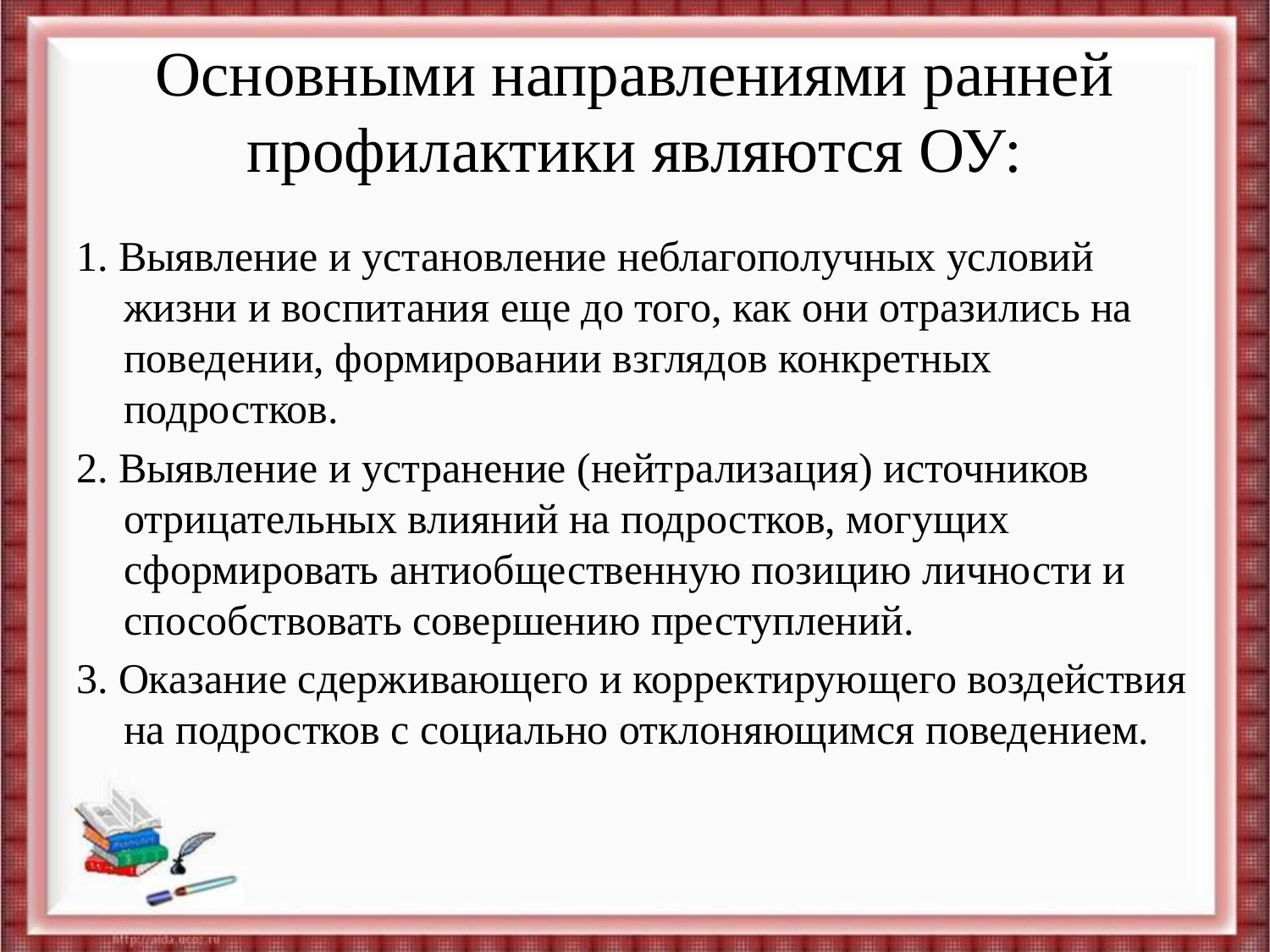

# Основными направлениями ранней профилактики являются ОУ:
1. Выявление и установление неблагополучных условий жизни и воспитания еще до того, как они отразились на поведении, формировании взглядов конкретных подростков.
2. Выявление и устранение (нейтрализация) источников отрицательных влияний на подростков, могущих сформировать антиобщественную позицию личности и способствовать совершению преступлений.
3. Оказание сдерживающего и корректирующего воздействия на подростков с социально отклоняющимся поведением.